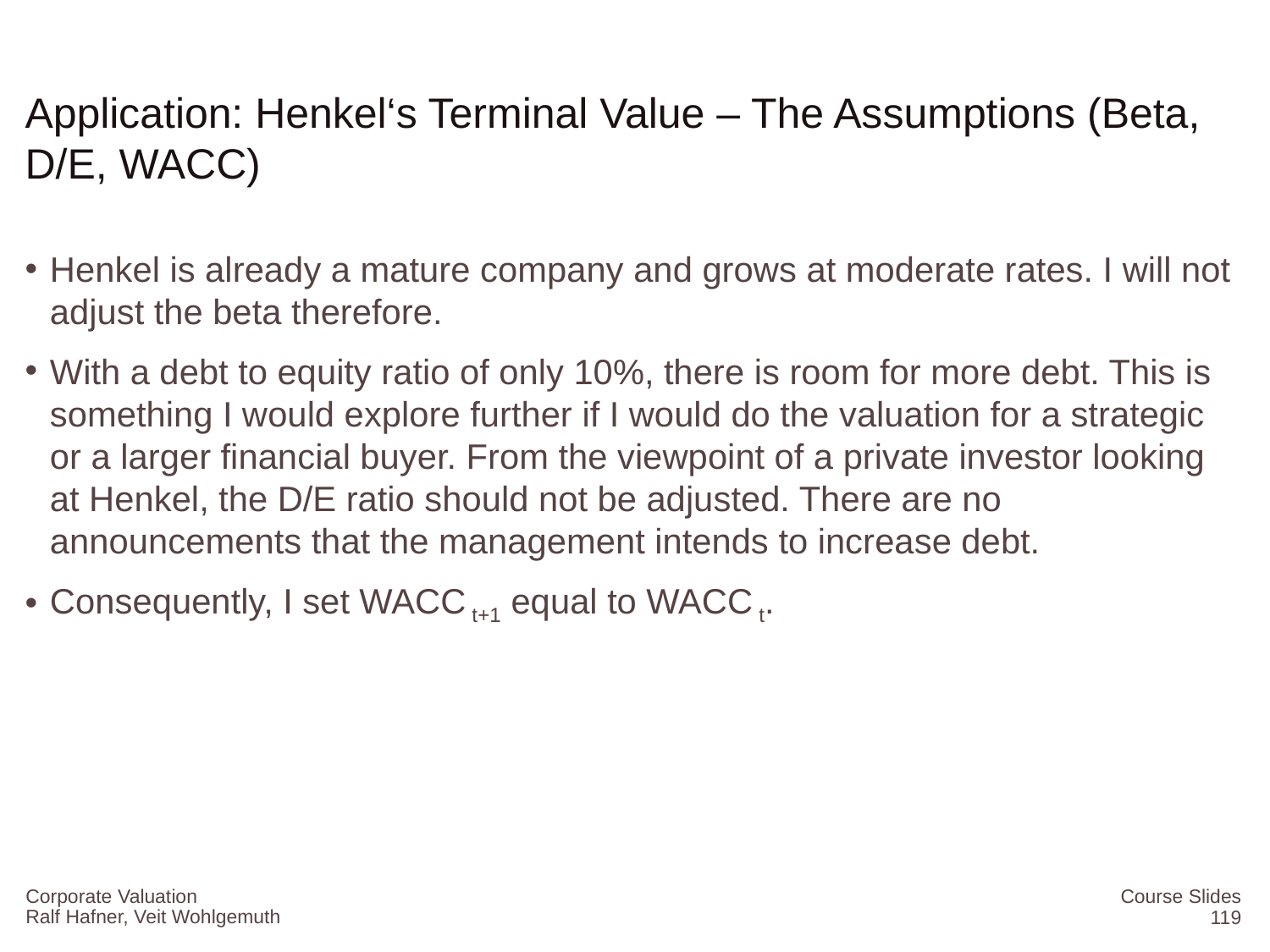

# Application: Henkel‘s Terminal Value – The Assumptions (Beta, D/E, WACC)
Henkel is already a mature company and grows at moderate rates. I will not adjust the beta therefore.
With a debt to equity ratio of only 10%, there is room for more debt. This is something I would explore further if I would do the valuation for a strategic or a larger financial buyer. From the viewpoint of a private investor looking at Henkel, the D/E ratio should not be adjusted. There are no announcements that the management intends to increase debt.
Consequently, I set WACC t+1 equal to WACC t.
Corporate Valuation
Course Slides
119